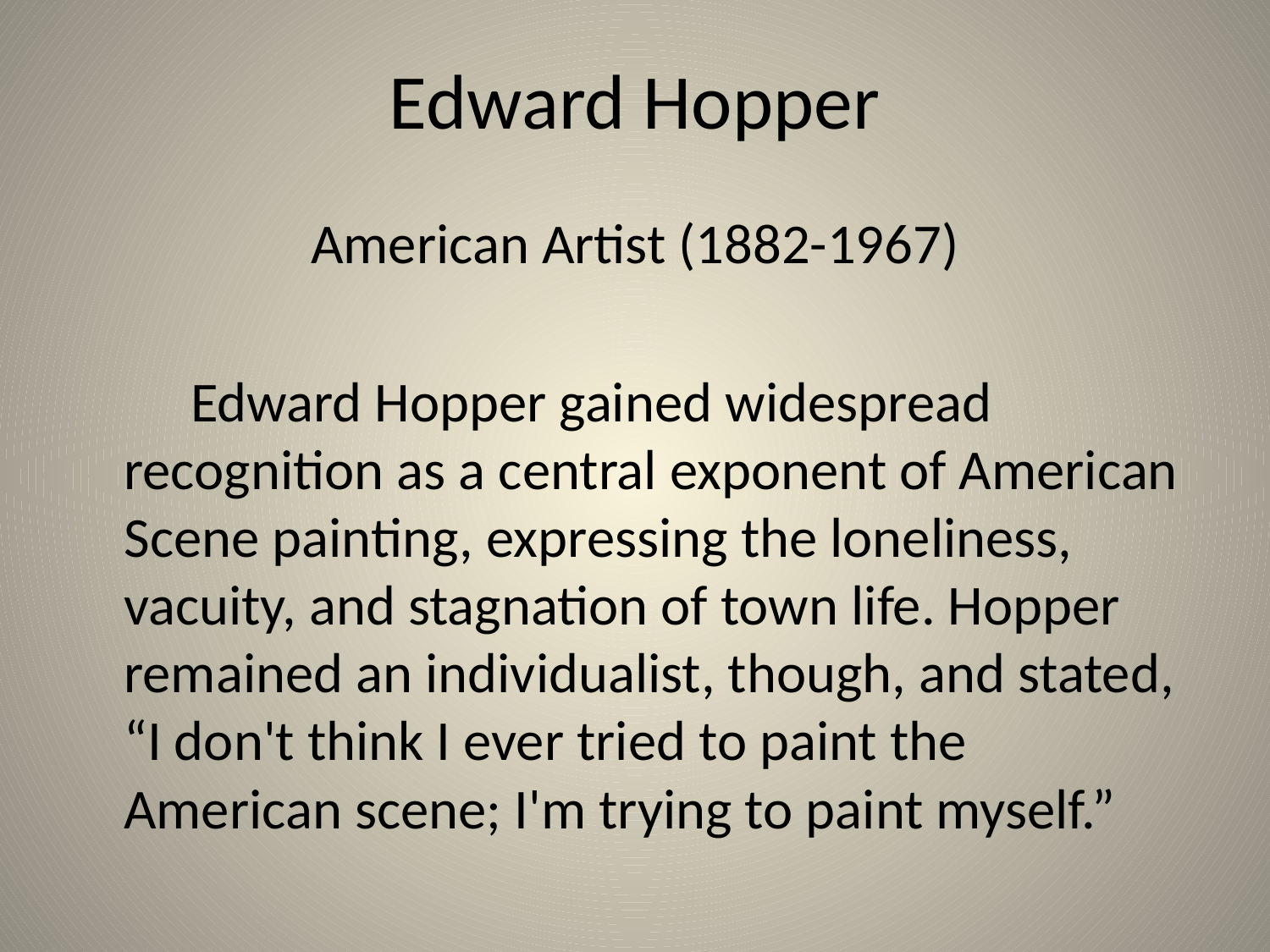

# Edward Hopper
American Artist (1882-1967)

         Edward Hopper gained widespread recognition as a central exponent of American Scene painting, expressing the loneliness, vacuity, and stagnation of town life. Hopper remained an individualist, though, and stated, “I don't think I ever tried to paint the American scene; I'm trying to paint myself.”